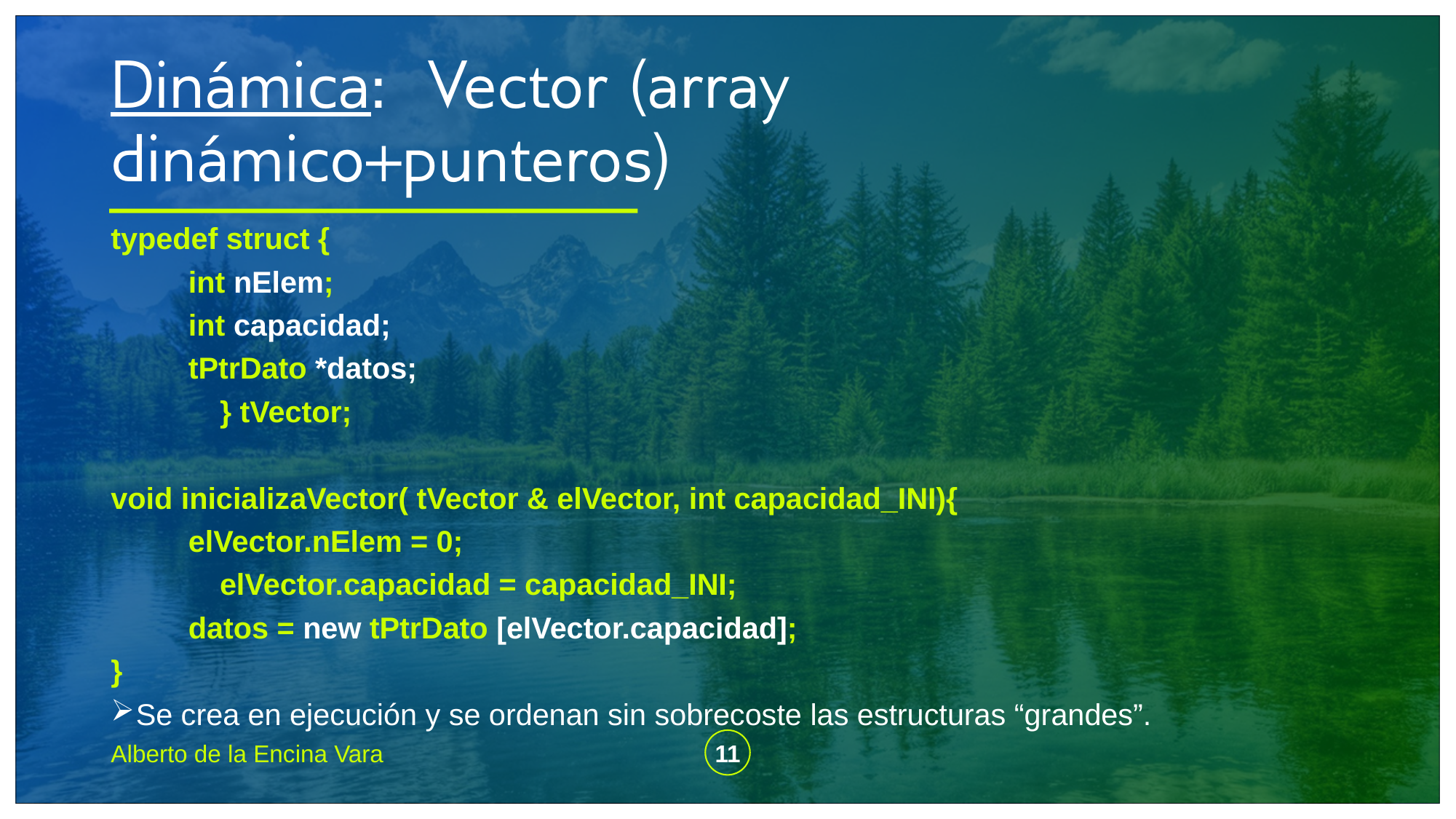

# Dinámica:  Vector (array dinámico+punteros)
typedef struct {
		int nElem;
		int capacidad;
		tPtrDato *datos;
             } tVector;

void inicializaVector( tVector & elVector, int capacidad_INI){
	elVector.nElem = 0;
             elVector.capacidad = capacidad_INI;
	datos = new tPtrDato [elVector.capacidad];
}
Se crea en ejecución y se ordenan sin sobrecoste las estructuras “grandes”.
Alberto de la Encina Vara
11